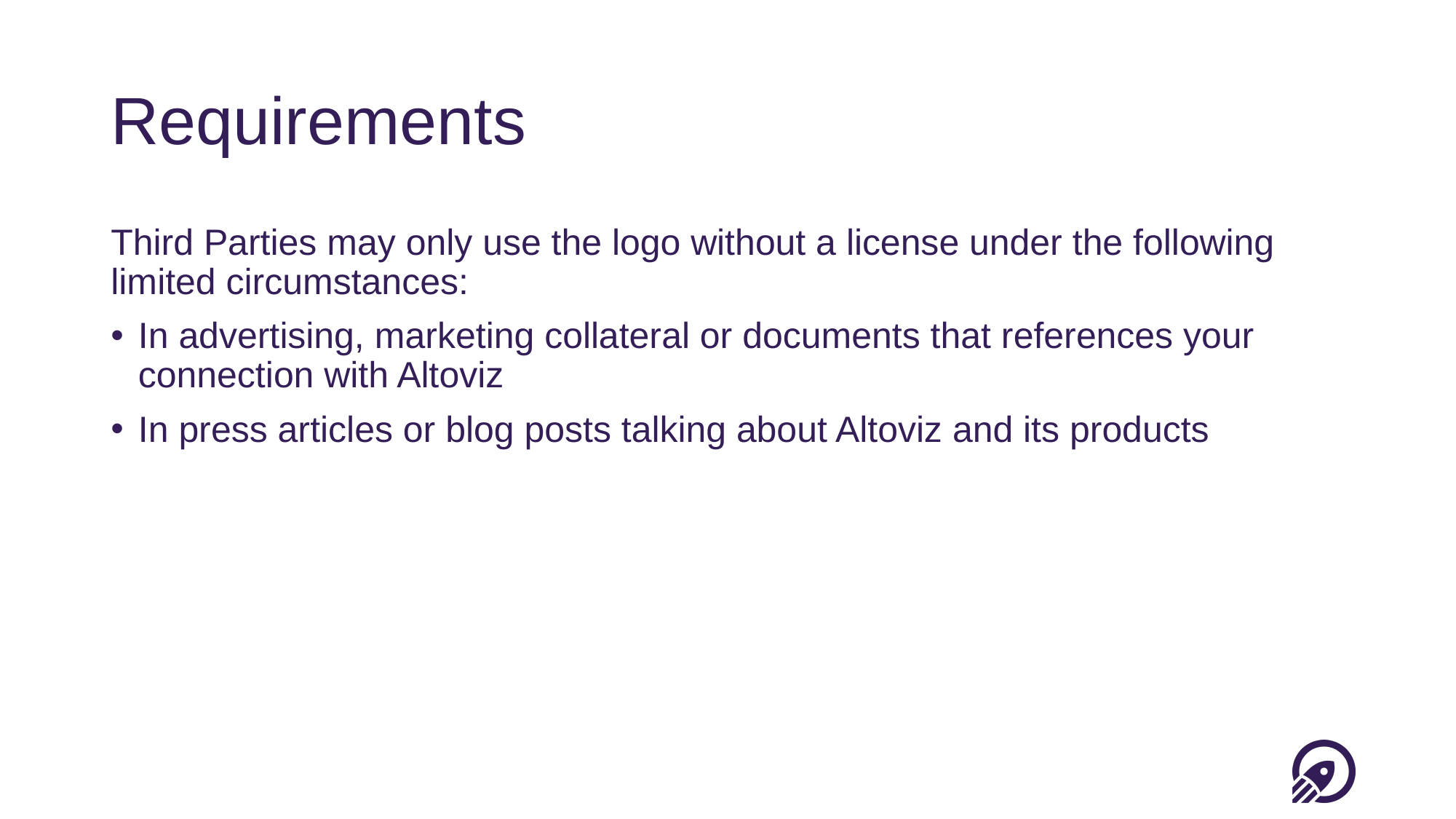

# Requirements
Third Parties may only use the logo without a license under the following limited circumstances:
In advertising, marketing collateral or documents that references your connection with Altoviz
In press articles or blog posts talking about Altoviz and its products